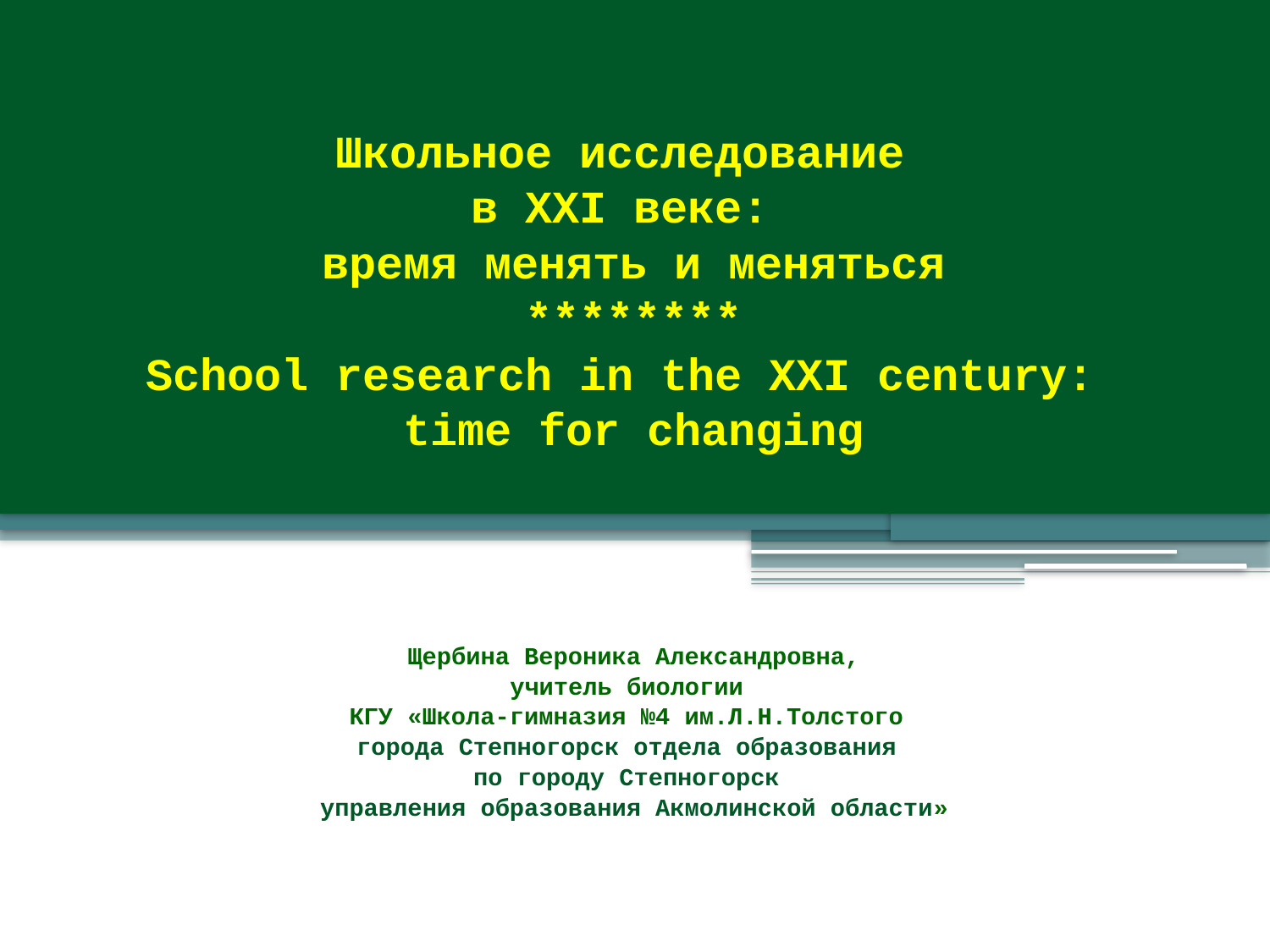

Школьное исследование
в XXI веке:
время менять и меняться
********
School research in the XXI century:
time for changing

Щербина Вероника Александровна,
учитель биологии
КГУ «Школа-гимназия №4 им.Л.Н.Толстого
города Степногорск отдела образования
по городу Степногорск
управления образования Акмолинской области»